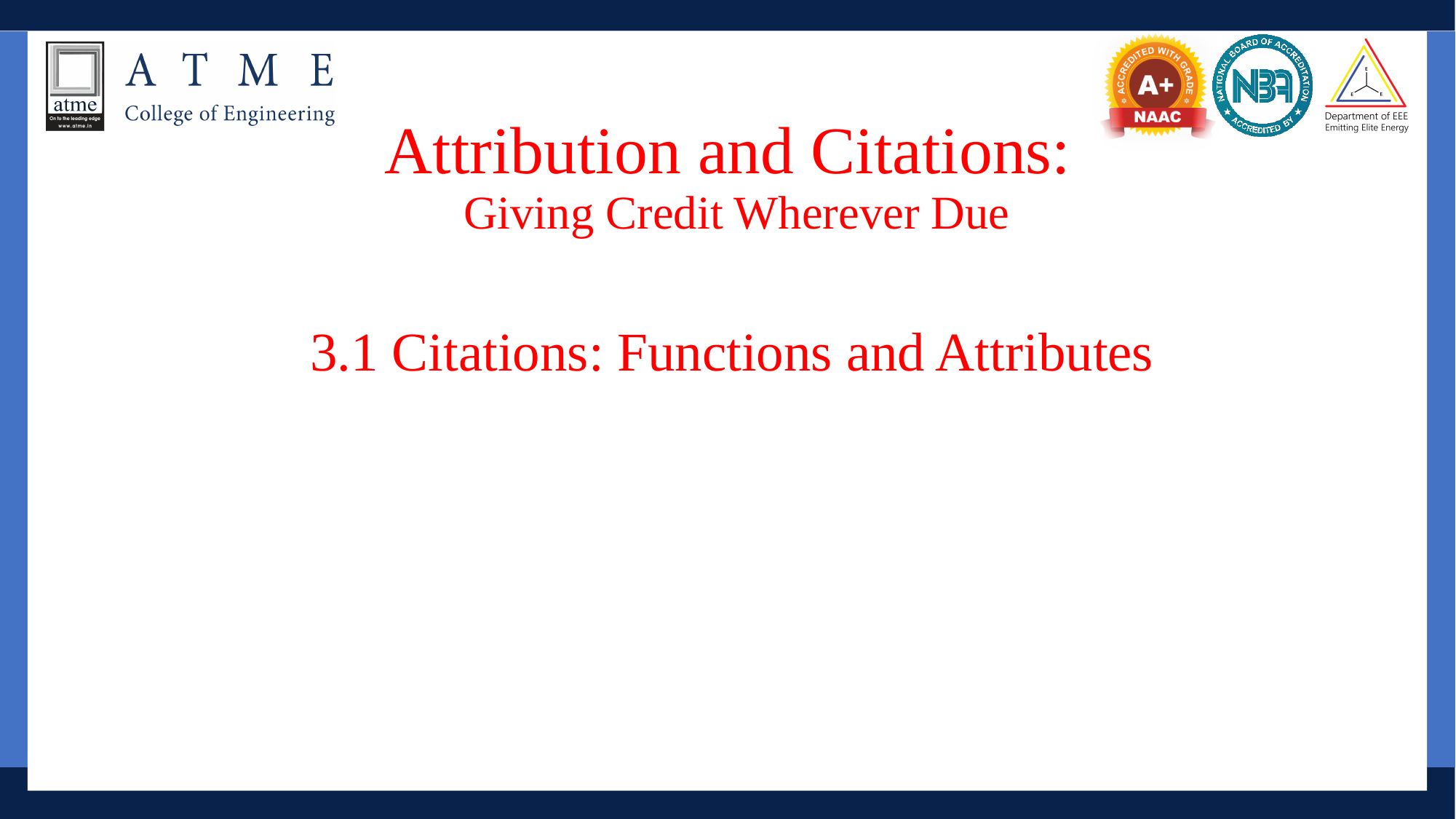

# Attribution and Citations: Giving Credit Wherever Due
3.1 Citations: Functions and Attributes